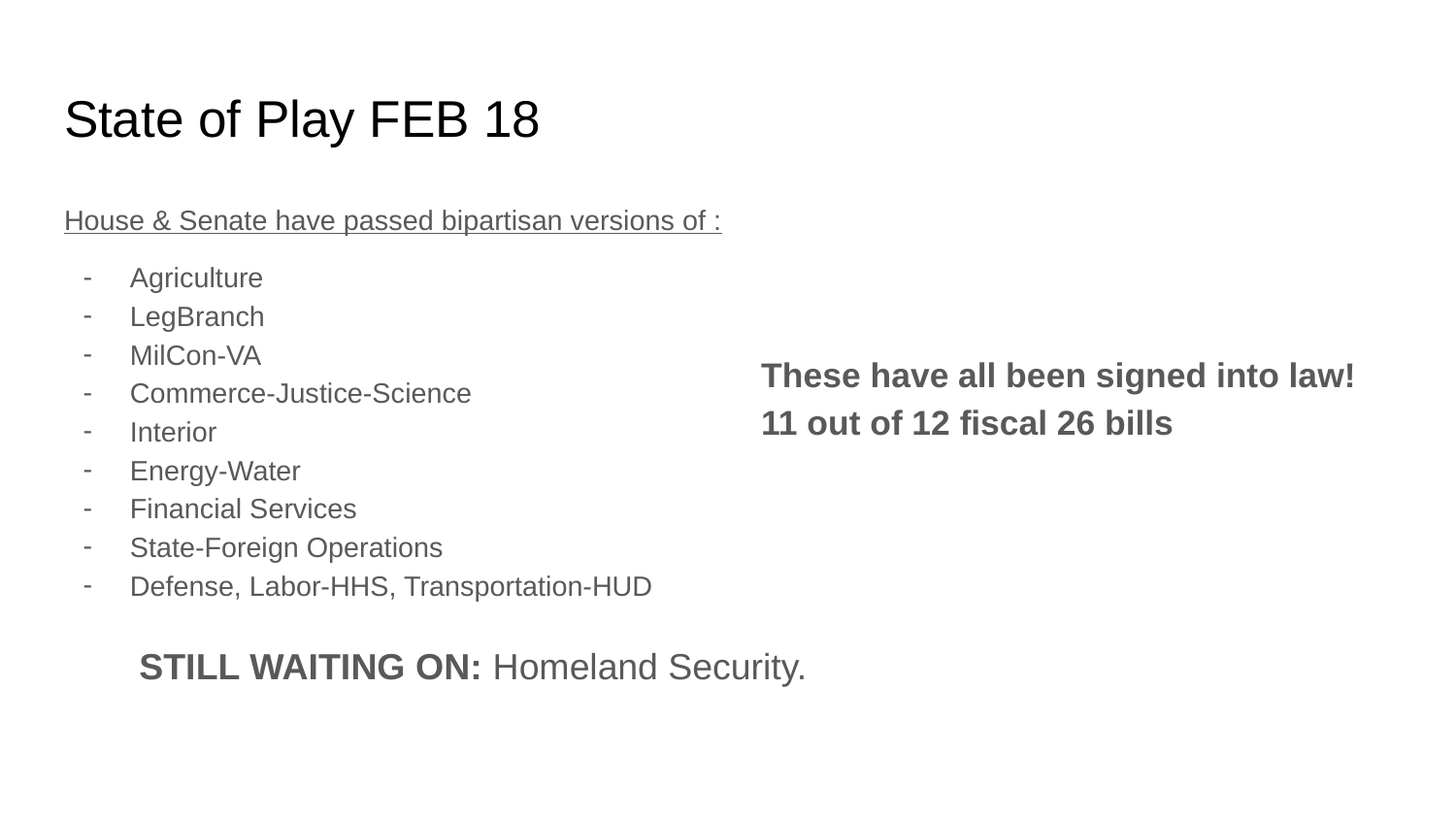

# State of Play FEB 18
House & Senate have passed bipartisan versions of :
Agriculture
LegBranch
MilCon-VA
Commerce-Justice-Science
Interior
Energy-Water
Financial Services
State-Foreign Operations
Defense, Labor-HHS, Transportation-HUD

These have all been signed into law!
11 out of 12 fiscal 26 bills
STILL WAITING ON: Homeland Security.